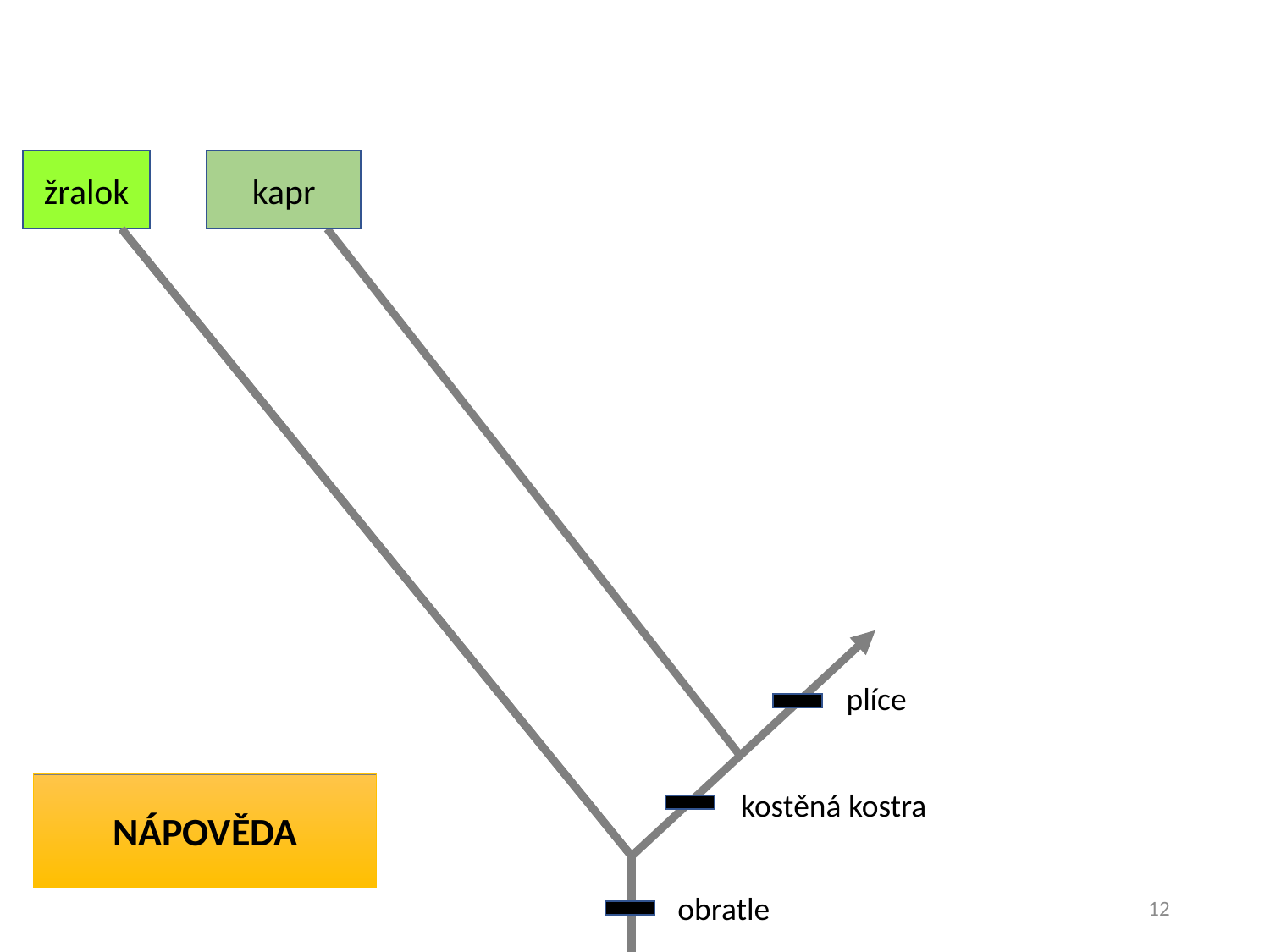

žralok
kapr
plíce

NÁPOVĚDA
kostěná kostra

obratle

12